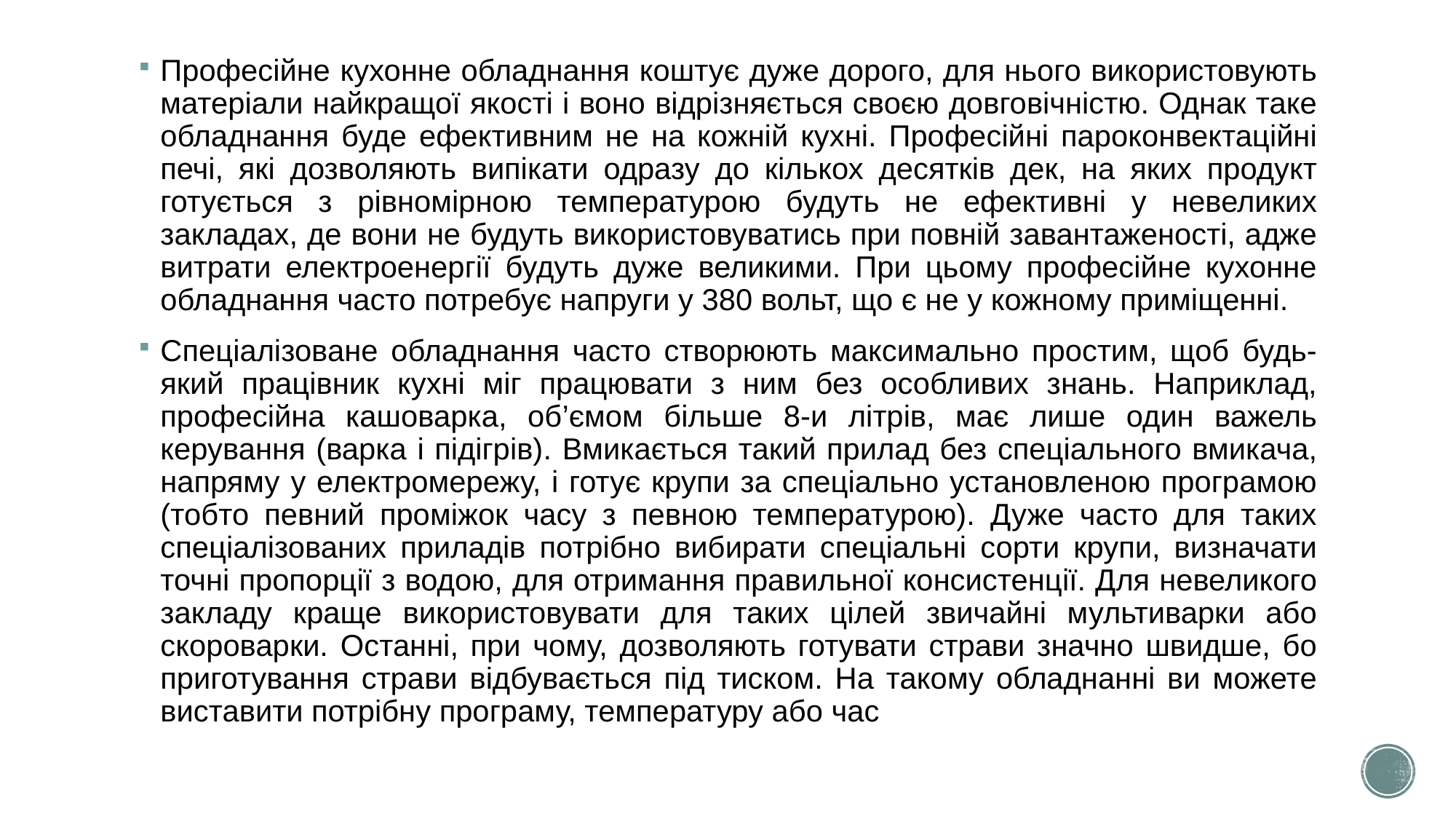

Професійне кухонне обладнання коштує дуже дорого, для нього використовують матеріали найкращої якості і воно відрізняється своєю довговічністю. Однак таке обладнання буде ефективним не на кожній кухні. Професійні пароконвектаційні печі, які дозволяють випікати одразу до кількох десятків дек, на яких продукт готується з рівномірною температурою будуть не ефективні у невеликих закладах, де вони не будуть використовуватись при повній завантаженості, адже витрати електроенергії будуть дуже великими. При цьому професійне кухонне обладнання часто потребує напруги у 380 вольт, що є не у кожному приміщенні.
Спеціалізоване обладнання часто створюють максимально простим, щоб будь-який працівник кухні міг працювати з ним без особливих знань. Наприклад, професійна кашоварка, об’ємом більше 8-и літрів, має лише один важель керування (варка і підігрів). Вмикається такий прилад без спеціального вмикача, напряму у електромережу, і готує крупи за спеціально установленою програмою (тобто певний проміжок часу з певною температурою). Дуже часто для таких спеціалізованих приладів потрібно вибирати спеціальні сорти крупи, визначати точні пропорції з водою, для отримання правильної консистенції. Для невеликого закладу краще використовувати для таких цілей звичайні мультиварки або скороварки. Останні, при чому, дозволяють готувати страви значно швидше, бо приготування страви відбувається під тиском. На такому обладнанні ви можете виставити потрібну програму, температуру або час